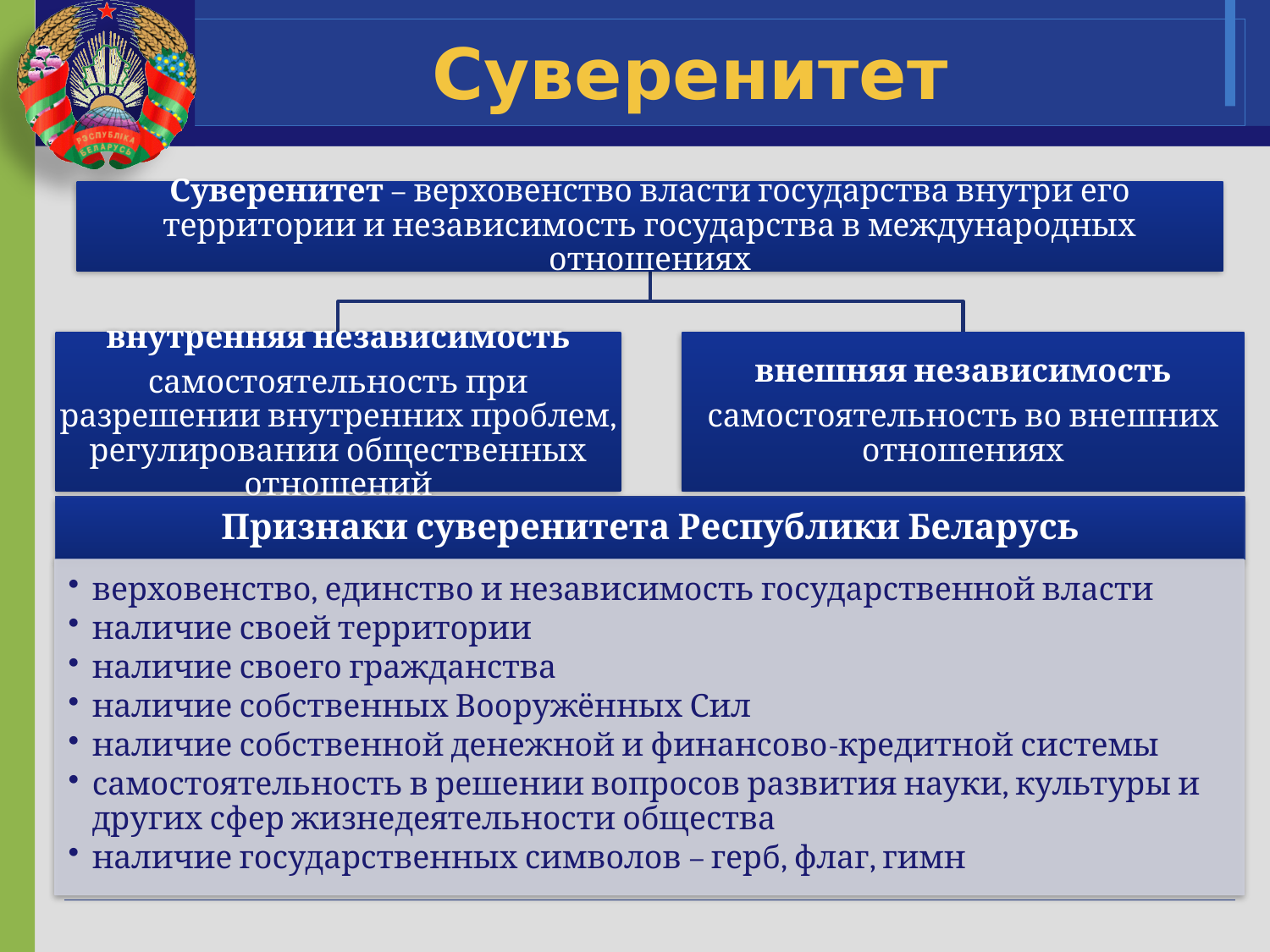

# Суверенитет
Суверенитет – верховенство власти государства внутри его территории и независимость государства в международных отношениях
внутренняя независимость
самостоятельность при разрешении внутренних проблем, регулировании общественных отношений
внешняя независимость
самостоятельность во внешних отношениях
Признаки суверенитета Республики Беларусь
верховенство, единство и независимость государственной власти
наличие своей территории
наличие своего гражданства
наличие собственных Вооружённых Сил
наличие собственной денежной и финансово-кредитной системы
самостоятельность в решении вопросов развития науки, культуры и других сфер жизнедеятельности общества
наличие государственных символов – герб, флаг, гимн